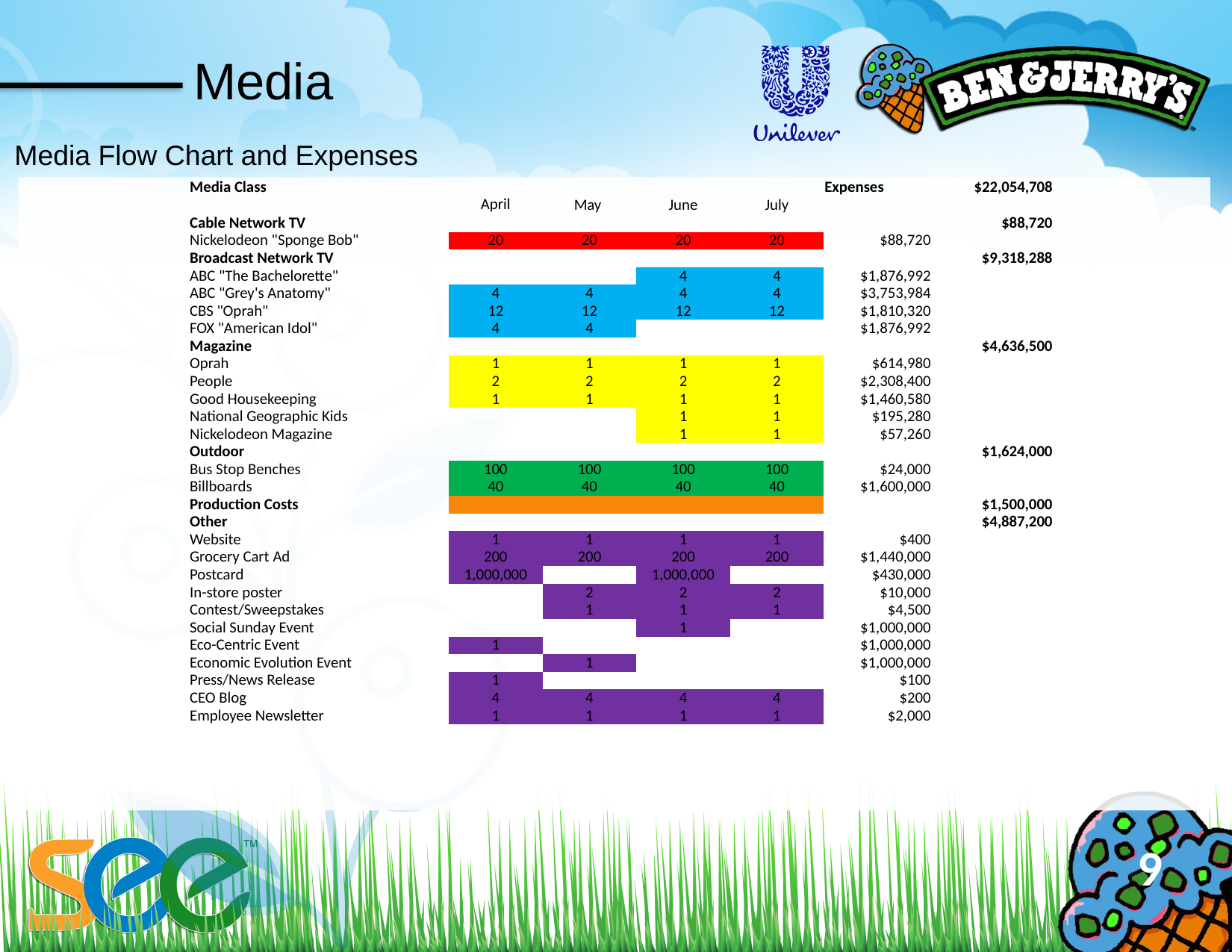

Media

Media Flow Chart and Expenses

| Media Class |  |  |  |  | Expenses | $22,054,708 |
| --- | --- | --- | --- | --- | --- | --- |
|  | April | May | June | July |  |  |
| Cable Network TV |  |  |  |  |  | $88,720 |
| Nickelodeon "Sponge Bob" | 20 | 20 | 20 | 20 | $88,720 |  |
| Broadcast Network TV |  |  |  |  |  | $9,318,288 |
| ABC "The Bachelorette" |  |  | 4 | 4 | $1,876,992 |  |
| ABC "Grey's Anatomy" | 4 | 4 | 4 | 4 | $3,753,984 |  |
| CBS "Oprah" | 12 | 12 | 12 | 12 | $1,810,320 |  |
| FOX "American Idol" | 4 | 4 |  |  | $1,876,992 |  |
| Magazine |  |  |  |  |  | $4,636,500 |
| Oprah | 1 | 1 | 1 | 1 | $614,980 |  |
| People | 2 | 2 | 2 | 2 | $2,308,400 |  |
| Good Housekeeping | 1 | 1 | 1 | 1 | $1,460,580 |  |
| National Geographic Kids |  |  | 1 | 1 | $195,280 |  |
| Nickelodeon Magazine |  |  | 1 | 1 | $57,260 |  |
| Outdoor |  |  |  |  |  | $1,624,000 |
| Bus Stop Benches | 100 | 100 | 100 | 100 | $24,000 |  |
| Billboards | 40 | 40 | 40 | 40 | $1,600,000 |  |
| Production Costs |  |  |  |  |  | $1,500,000 |
| Other |  |  |  |  |  | $4,887,200 |
| Website | 1 | 1 | 1 | 1 | $400 |  |
| Grocery Cart Ad | 200 | 200 | 200 | 200 | $1,440,000 |  |
| Postcard | 1,000,000 |  | 1,000,000 |  | $430,000 |  |
| In-store poster |  | 2 | 2 | 2 | $10,000 |  |
| Contest/Sweepstakes |  | 1 | 1 | 1 | $4,500 |  |
| Social Sunday Event |  |  | 1 |  | $1,000,000 |  |
| Eco-Centric Event | 1 |  |  |  | $1,000,000 |  |
| Economic Evolution Event |  | 1 |  |  | $1,000,000 |  |
| Press/News Release | 1 |  |  |  | $100 |  |
| CEO Blog | 4 | 4 | 4 | 4 | $200 |  |
| Employee Newsletter | 1 | 1 | 1 | 1 | $2,000 |  |
9